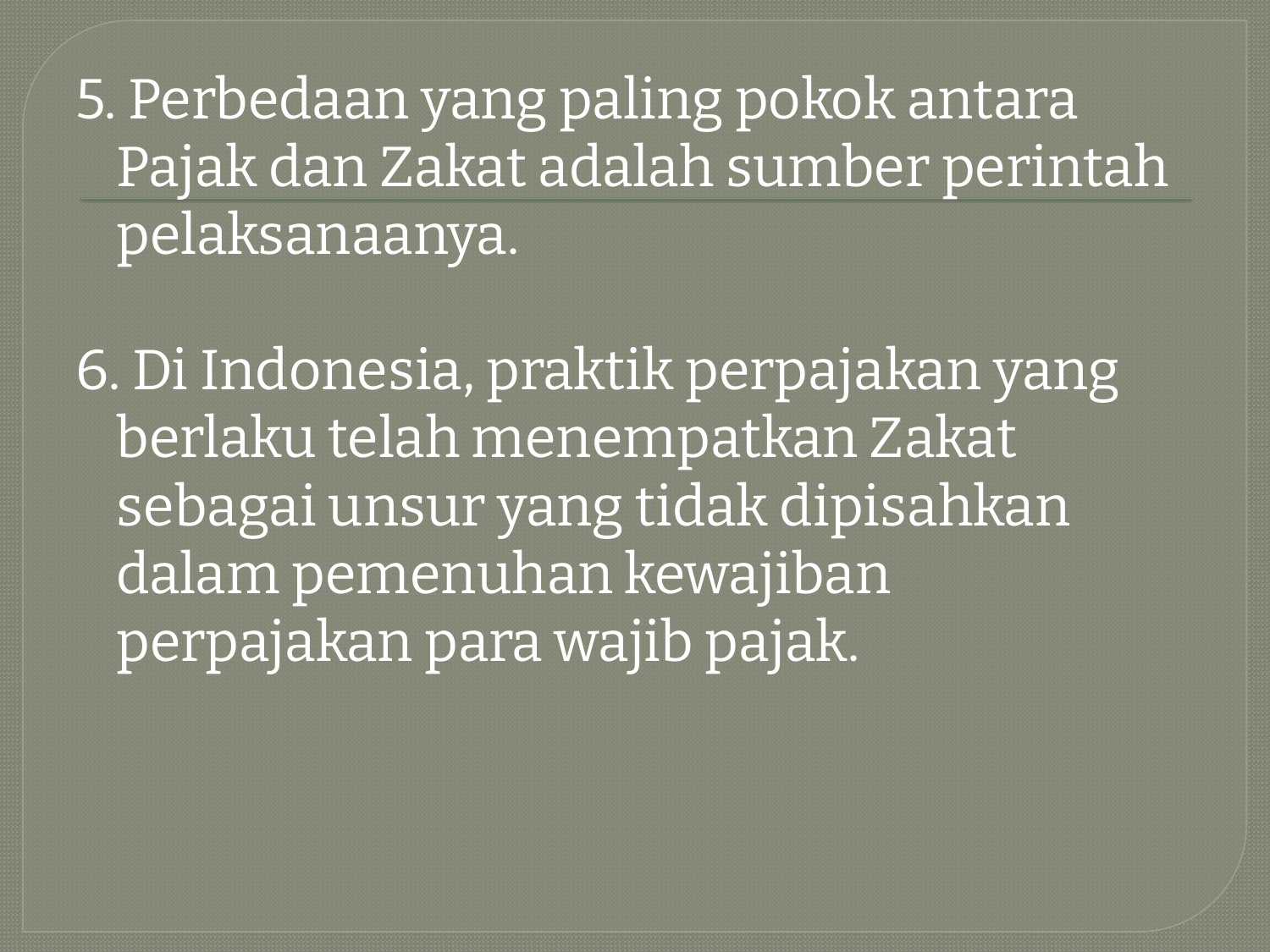

5. Perbedaan yang paling pokok antara Pajak dan Zakat adalah sumber perintah pelaksanaanya.

6. Di Indonesia, praktik perpajakan yang berlaku telah menempatkan Zakat sebagai unsur yang tidak dipisahkan dalam pemenuhan kewajiban perpajakan para wajib pajak.